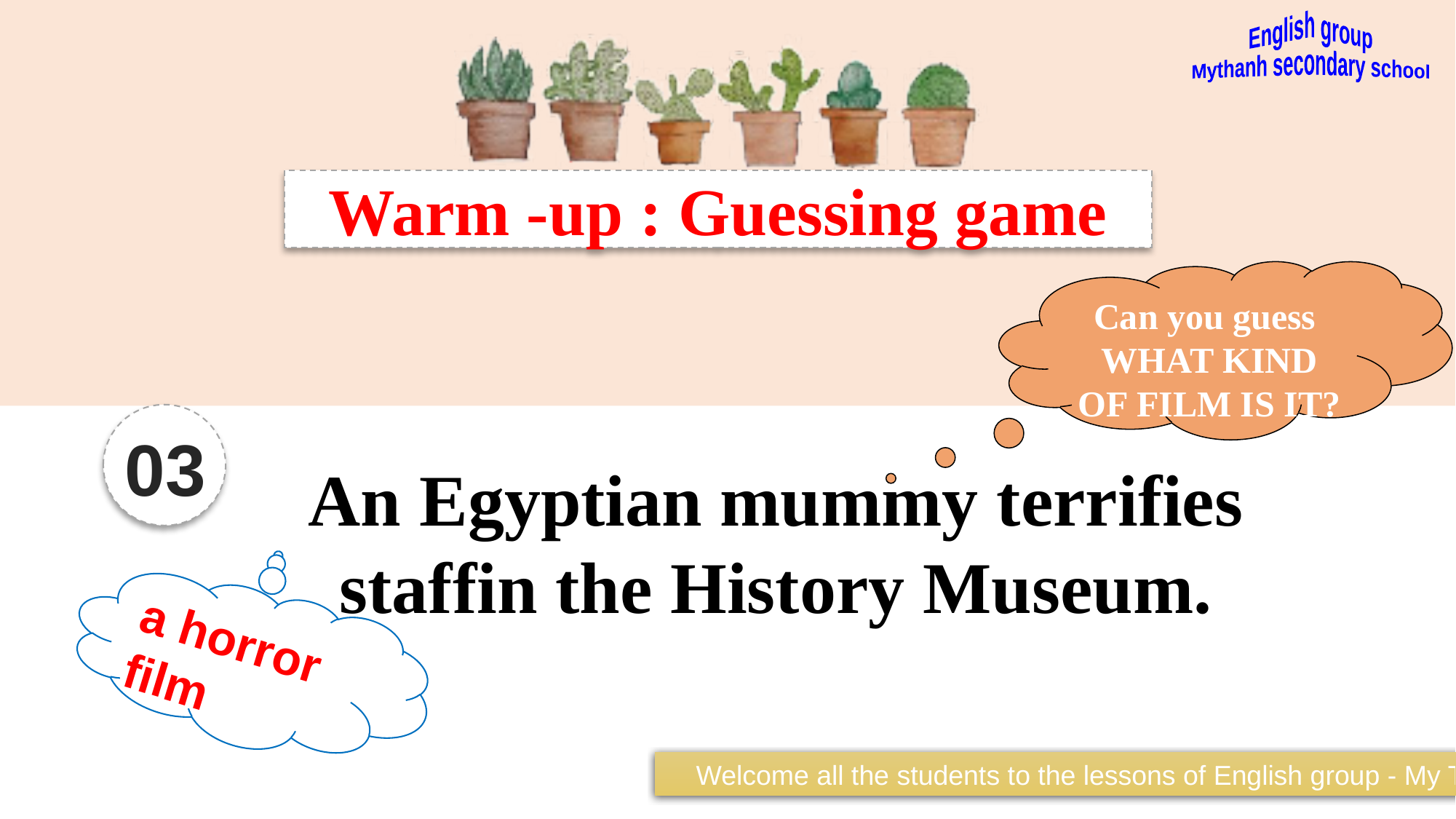

English group
Mythanh secondary school
Warm -up : Guessing game
Can you guess  WHAT KIND OF FILM IS IT?

03
An Egyptian mummy terrifies staffin the History Museum.
a horror film
    Welcome all the students to the lessons of English group - My Thanh Secondary school.